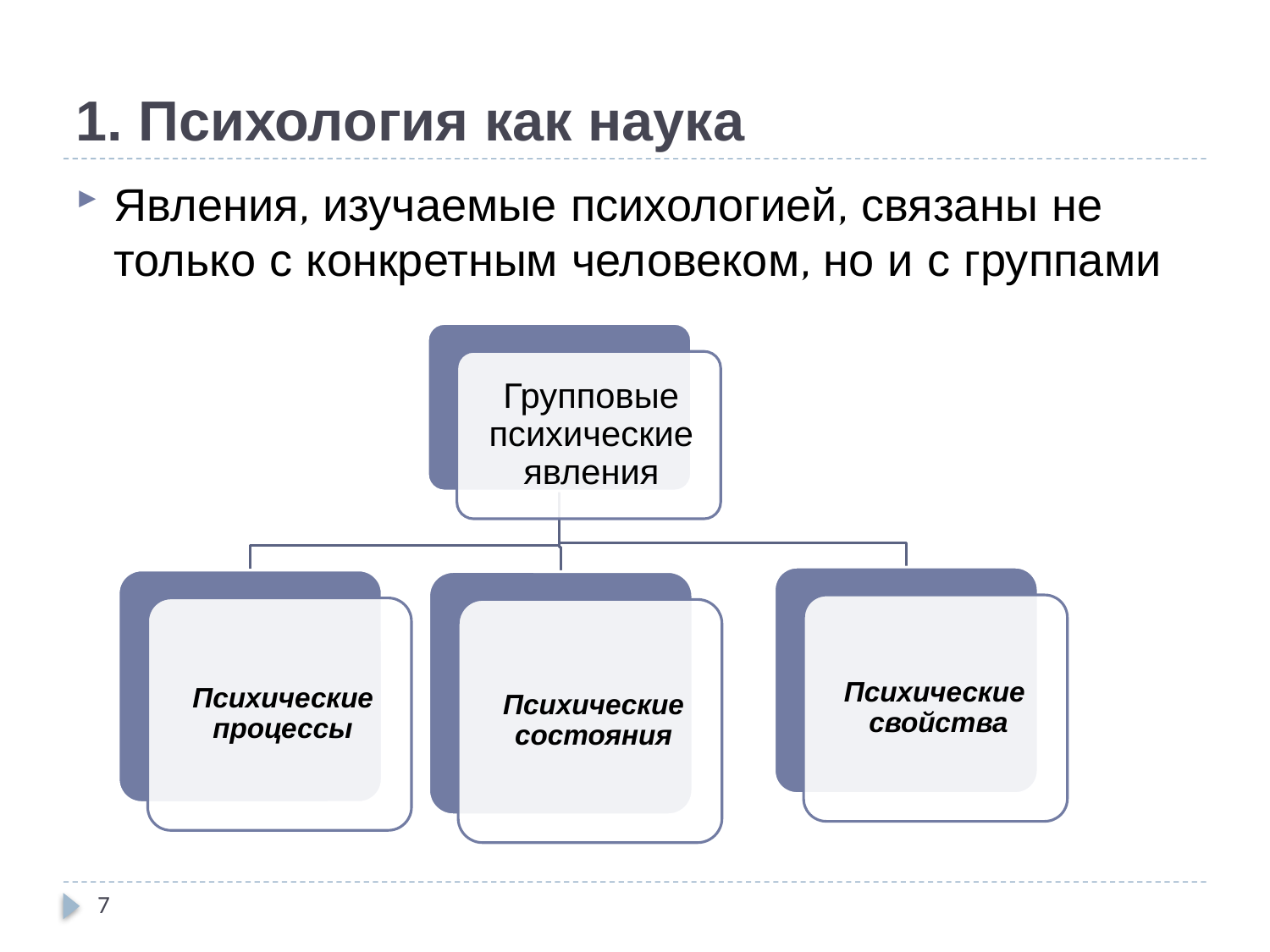

# 1. Психология как наука
Явления, изучаемые психологией, связаны не только с конкретным человеком, но и с группами

Групповые психические явления
Психические процессы
Психические состояния
Психические  свойства
7